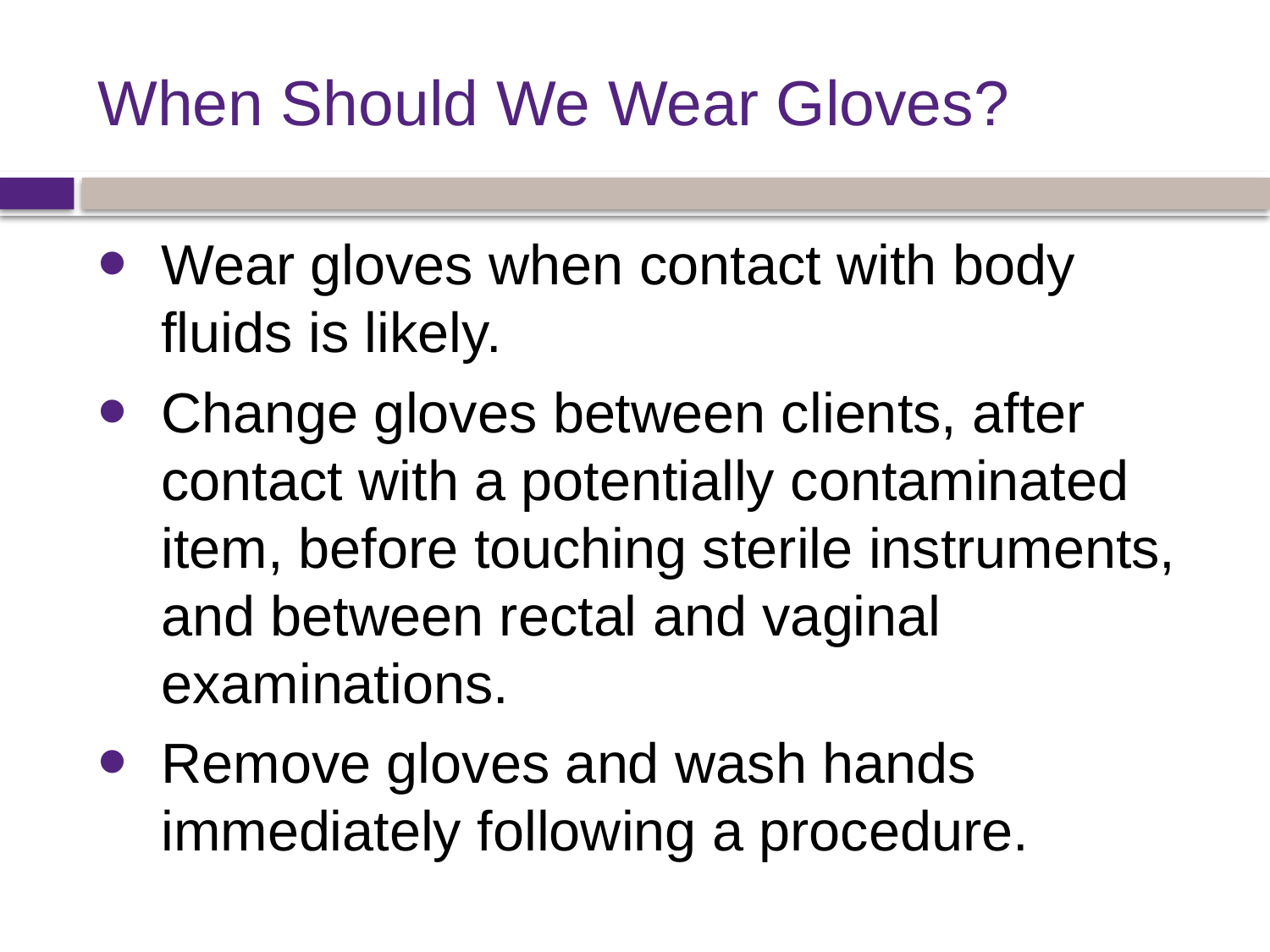

# When Should We Wear Gloves?
Wear gloves when contact with body fluids is likely.
Change gloves between clients, after contact with a potentially contaminated item, before touching sterile instruments, and between rectal and vaginal examinations.
Remove gloves and wash hands immediately following a procedure.